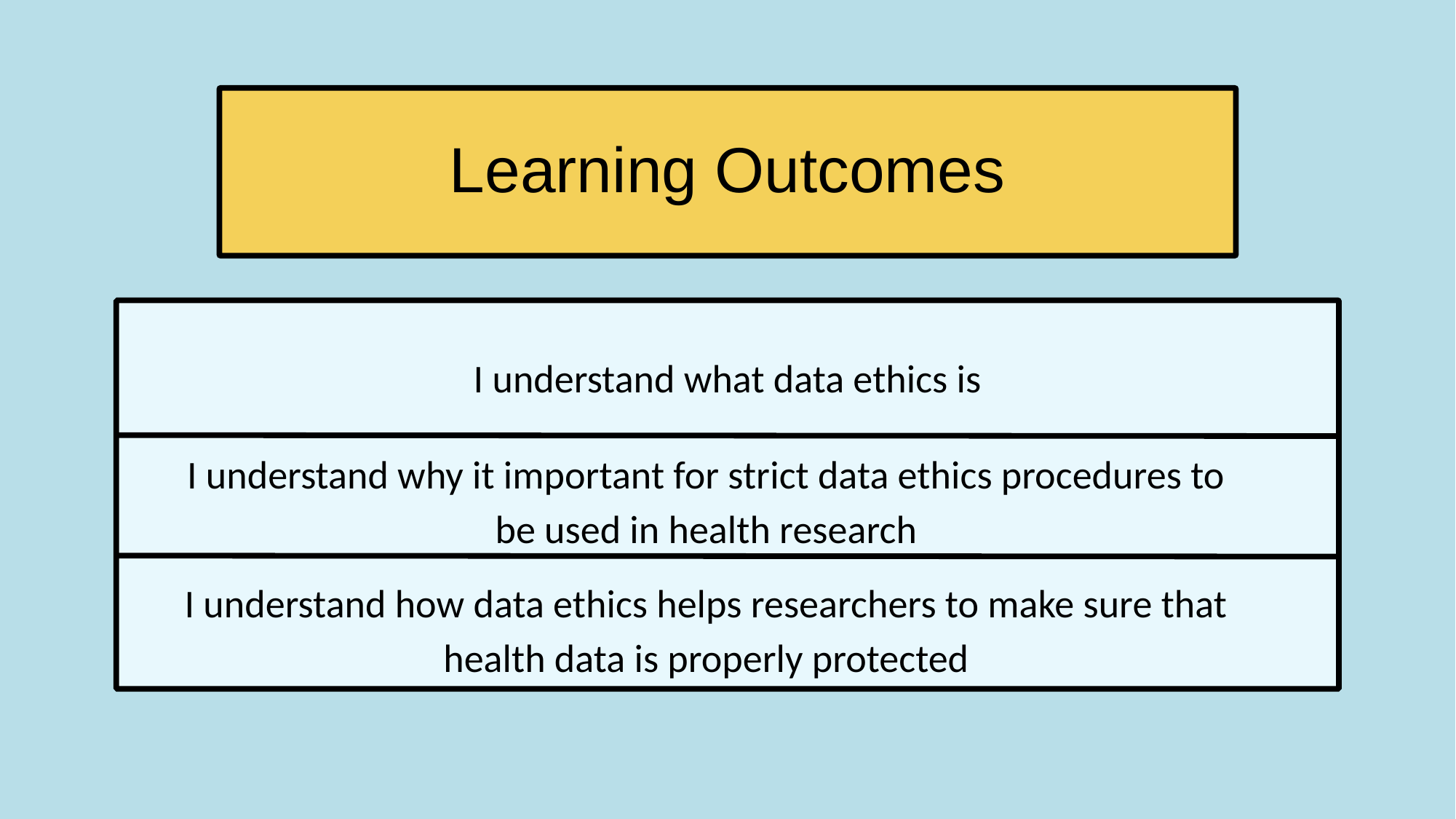

Learning Outcomes

I understand what data ethics is

I understand why it important for strict data ethics procedures to be used in health research

I understand how data ethics helps researchers to make sure that health data is properly protected